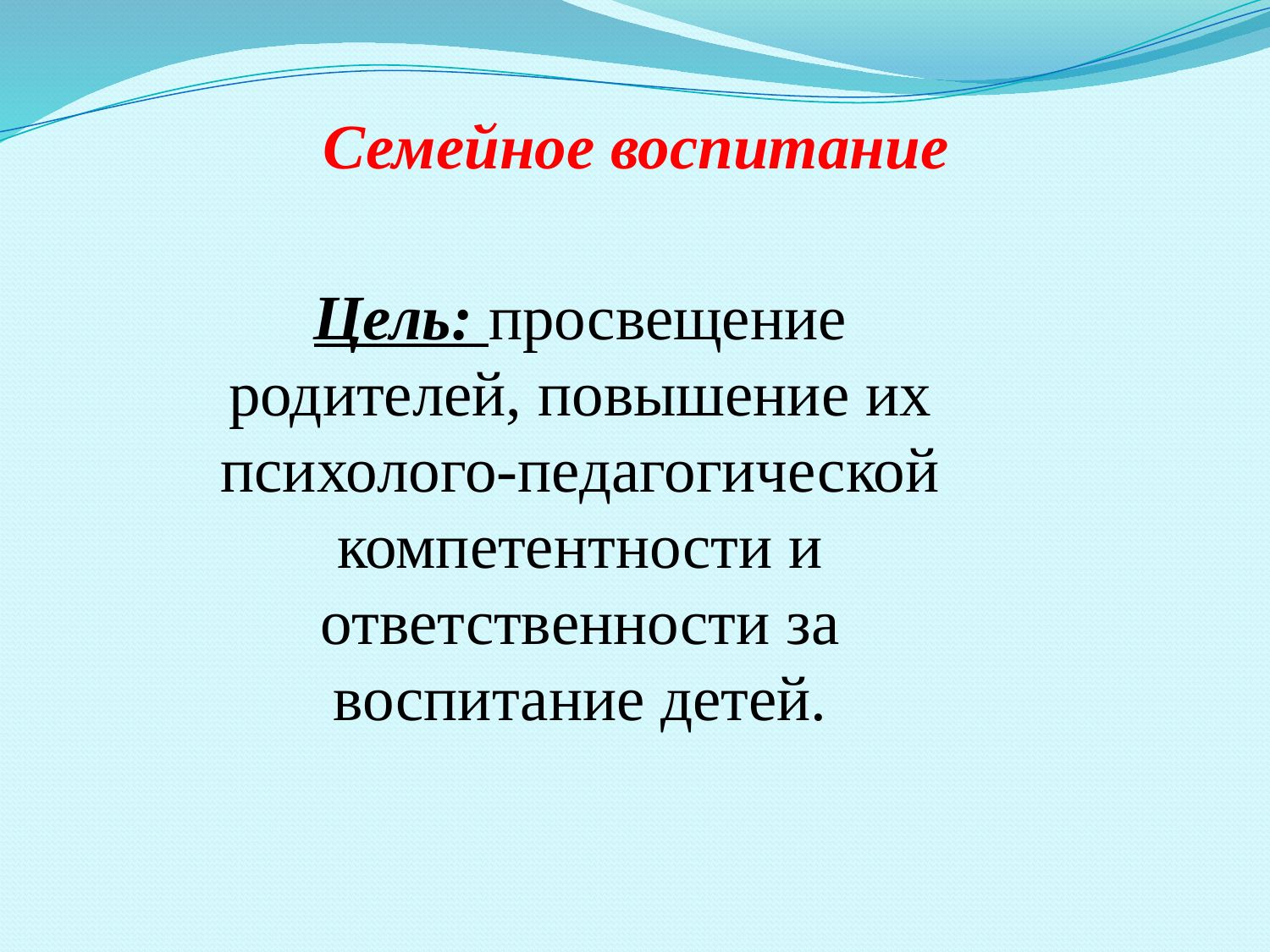

Семейное воспитание
Цель: просвещение родителей, повышение их психолого-педагогической компетентности и ответственности за воспитание детей.